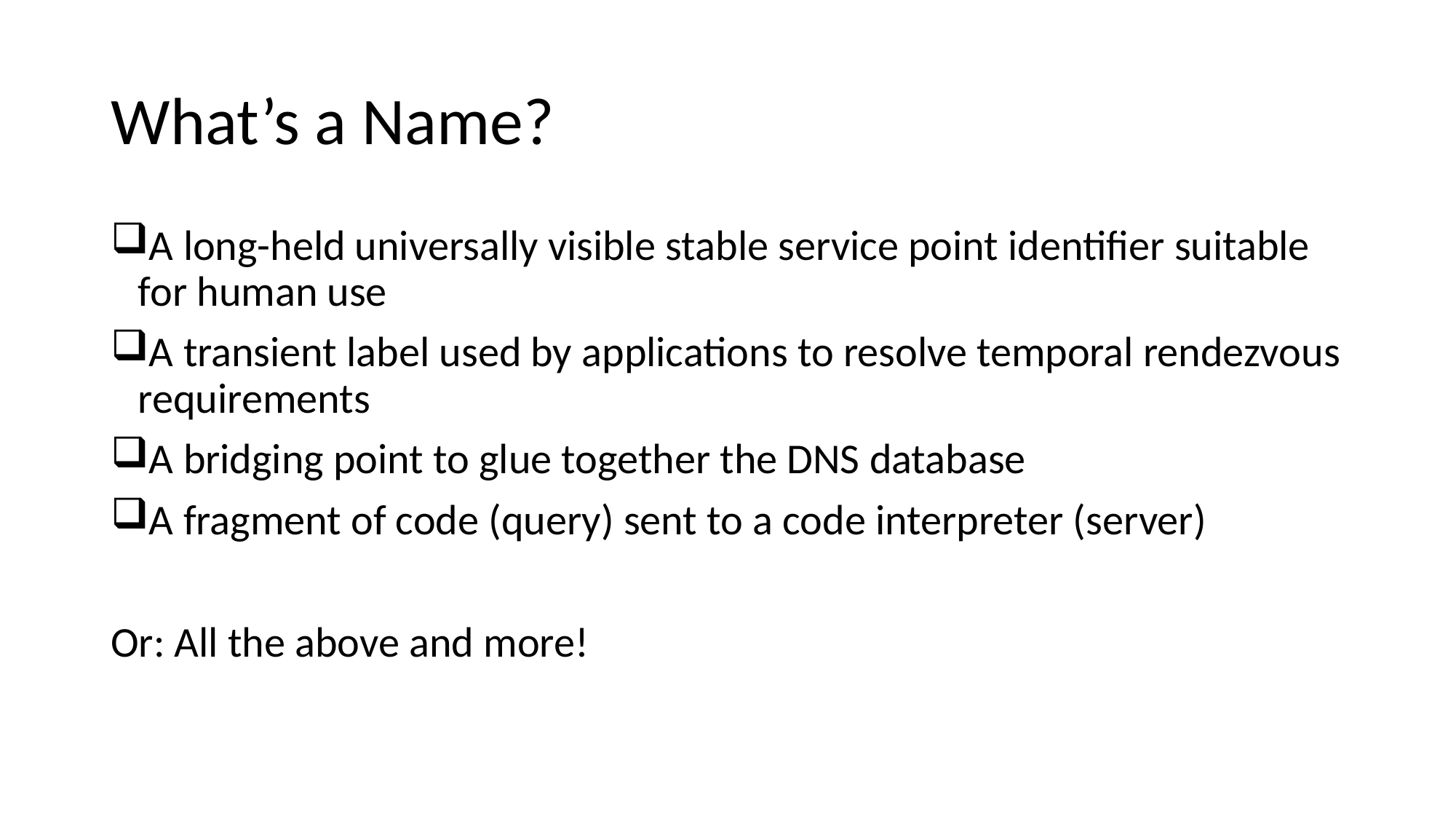

# What’s a Name?
A long-held universally visible stable service point identifier suitable for human use
A transient label used by applications to resolve temporal rendezvous requirements
A bridging point to glue together the DNS database
A fragment of code (query) sent to a code interpreter (server)

Or: All the above and more!